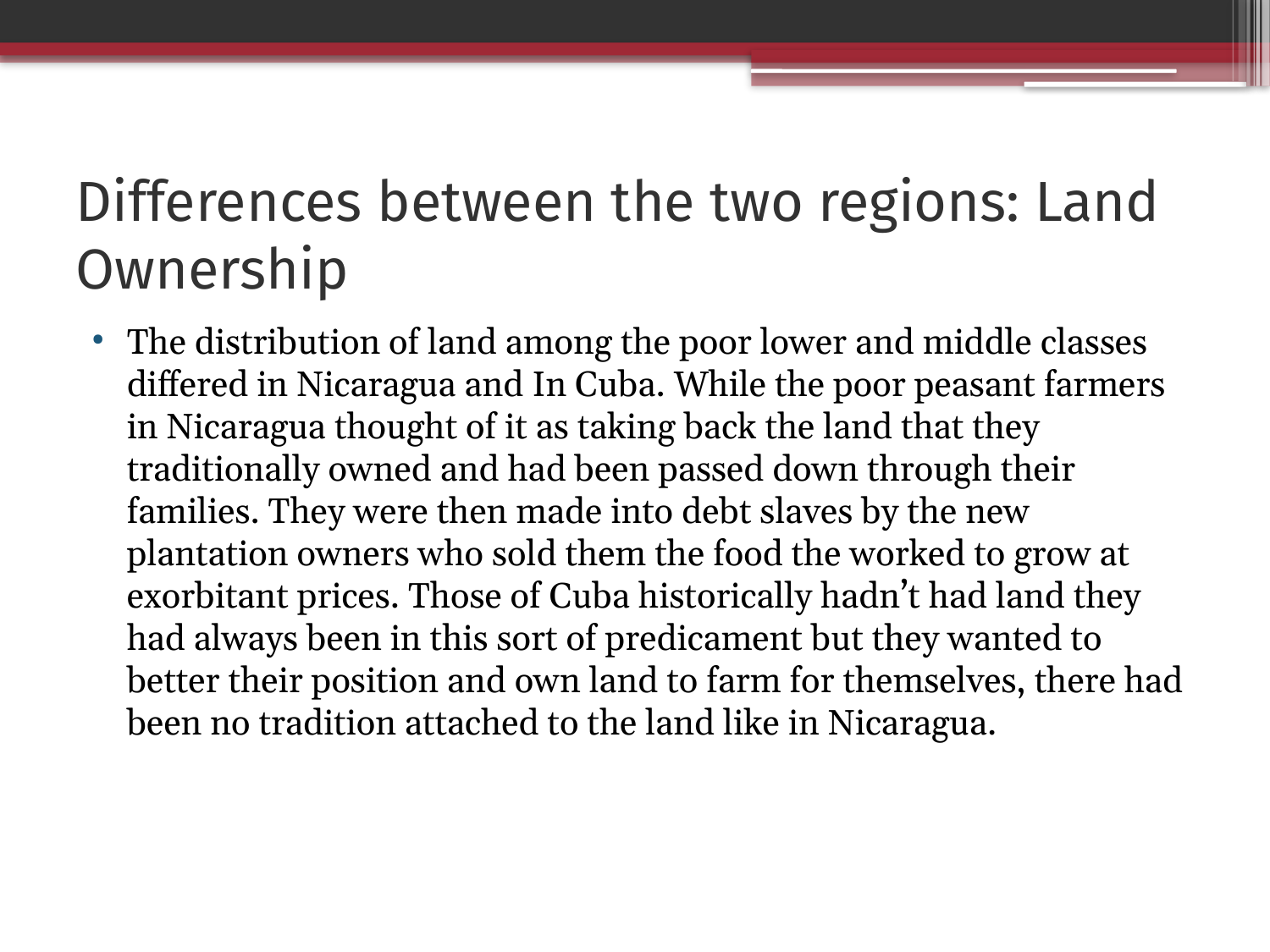

# Differences between the two regions: Land Ownership
The distribution of land among the poor lower and middle classes differed in Nicaragua and In Cuba. While the poor peasant farmers in Nicaragua thought of it as taking back the land that they traditionally owned and had been passed down through their families. They were then made into debt slaves by the new plantation owners who sold them the food the worked to grow at exorbitant prices. Those of Cuba historically hadn’t had land they had always been in this sort of predicament but they wanted to better their position and own land to farm for themselves, there had been no tradition attached to the land like in Nicaragua.